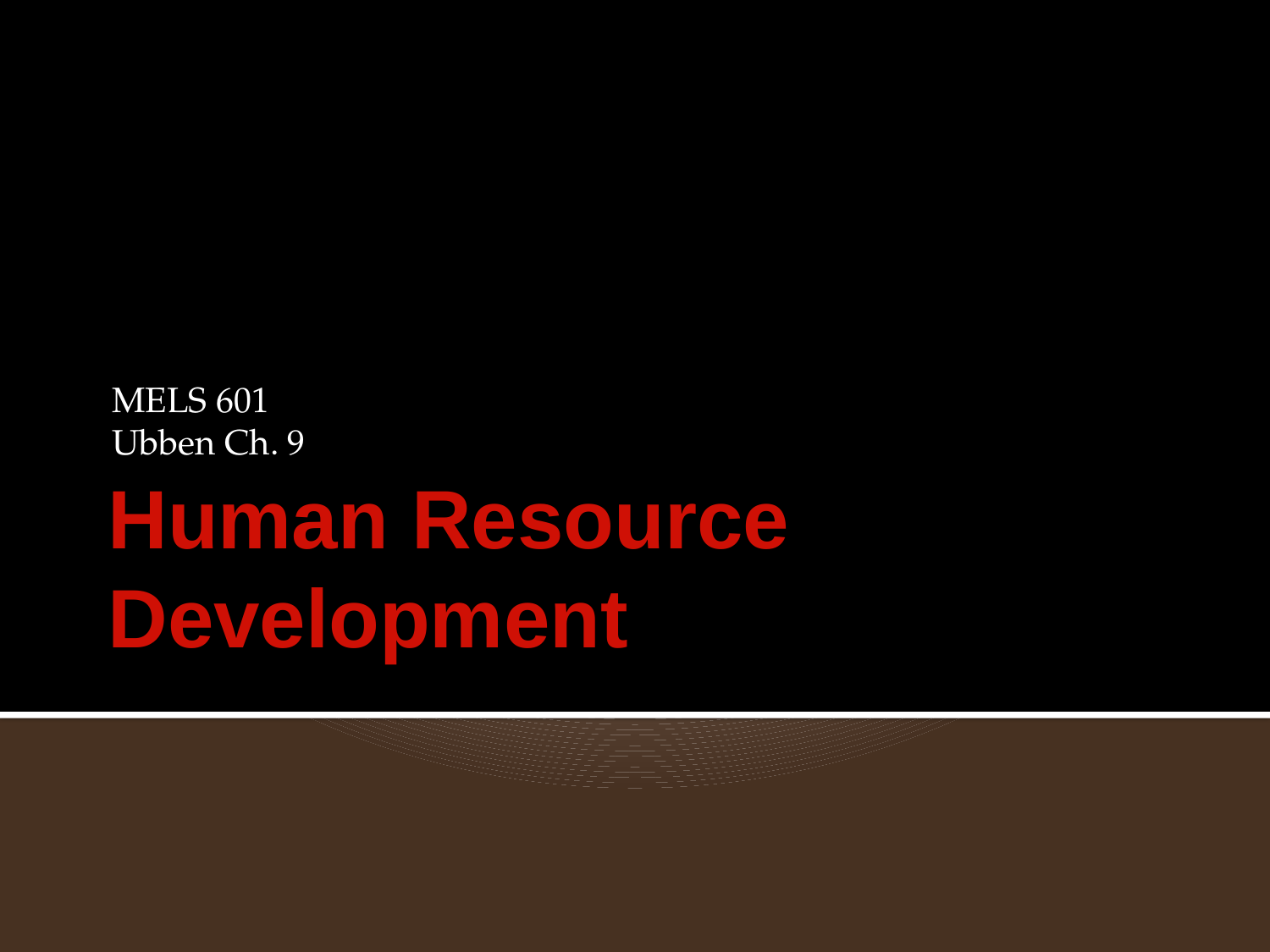

MELS 601
Ubben Ch. 9
# Human Resource Development